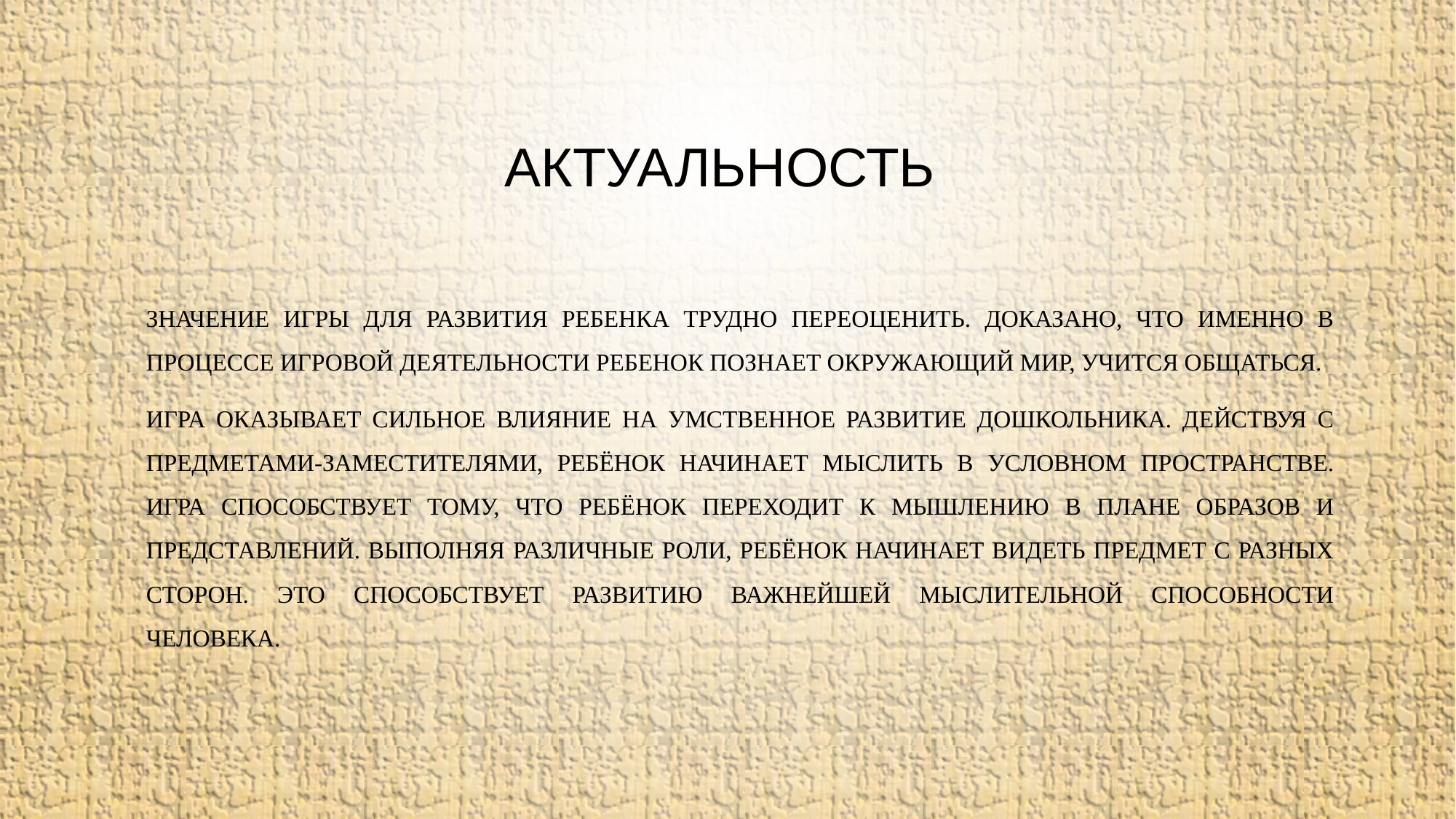

# Актуальность
Значение игры для развития ребенка трудно переоценить. Доказано, что именно в процессе игровой деятельности ребенок познает окружающий мир, учится общаться.
Игра оказывает сильное влияние на умственное развитие дошкольника. Действуя с предметами-заместителями, ребёнок начинает мыслить в условном пространстве. Игра способствует тому, что ребёнок переходит к мышлению в плане образов и представлений. Выполняя различные роли, ребёнок начинает видеть предмет с разных сторон. Это способствует развитию важнейшей мыслительной способности человека.